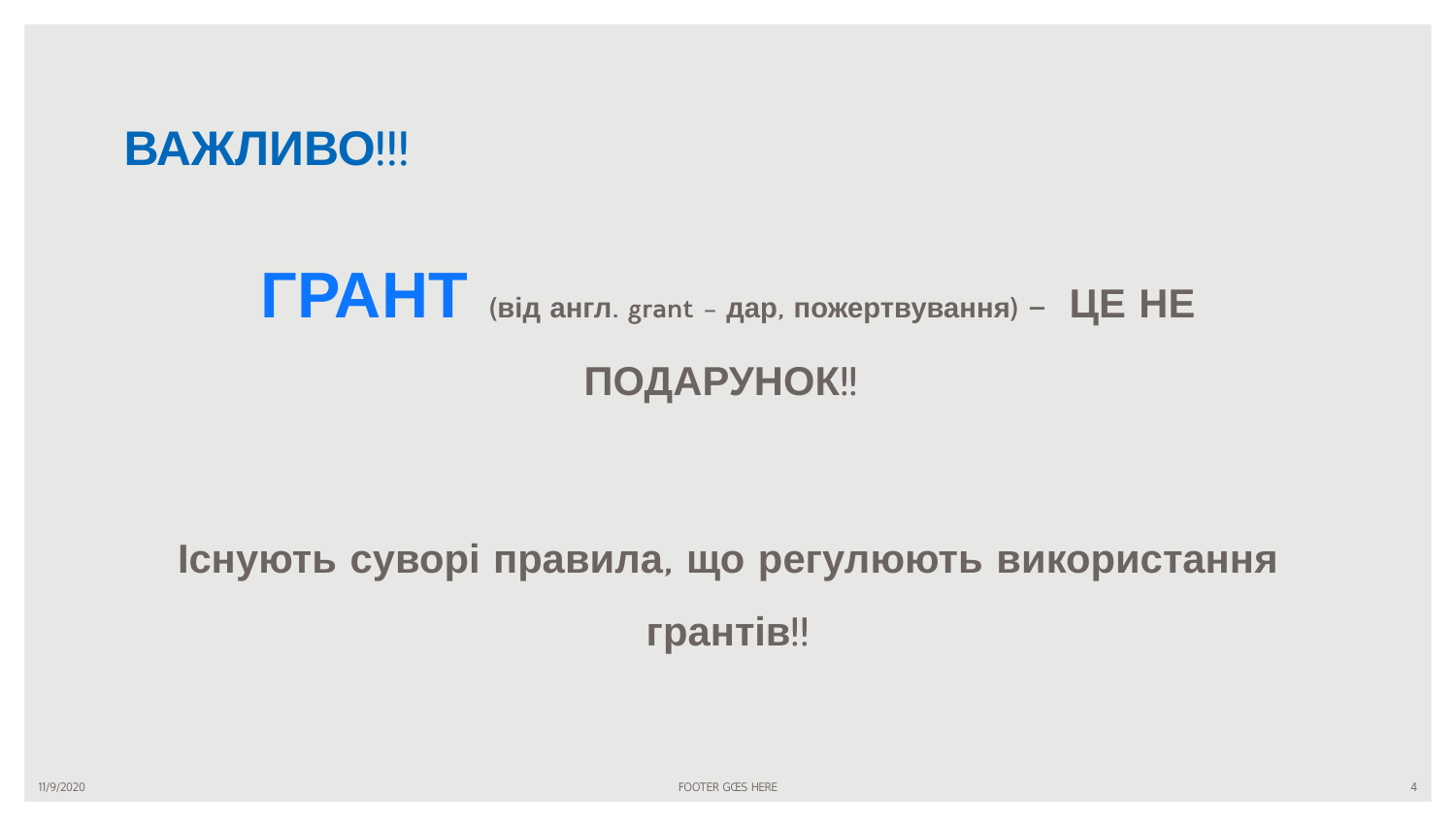

# ВАЖЛИВО!!!
ГРАНТ (від англ. grant – дар, пожертвування) – ЦЕ НЕ ПОДАРУНОК!!

Існують суворі правила, що регулюють використання грантів!!
11/9/2020
FOOTER GOES HERE
4